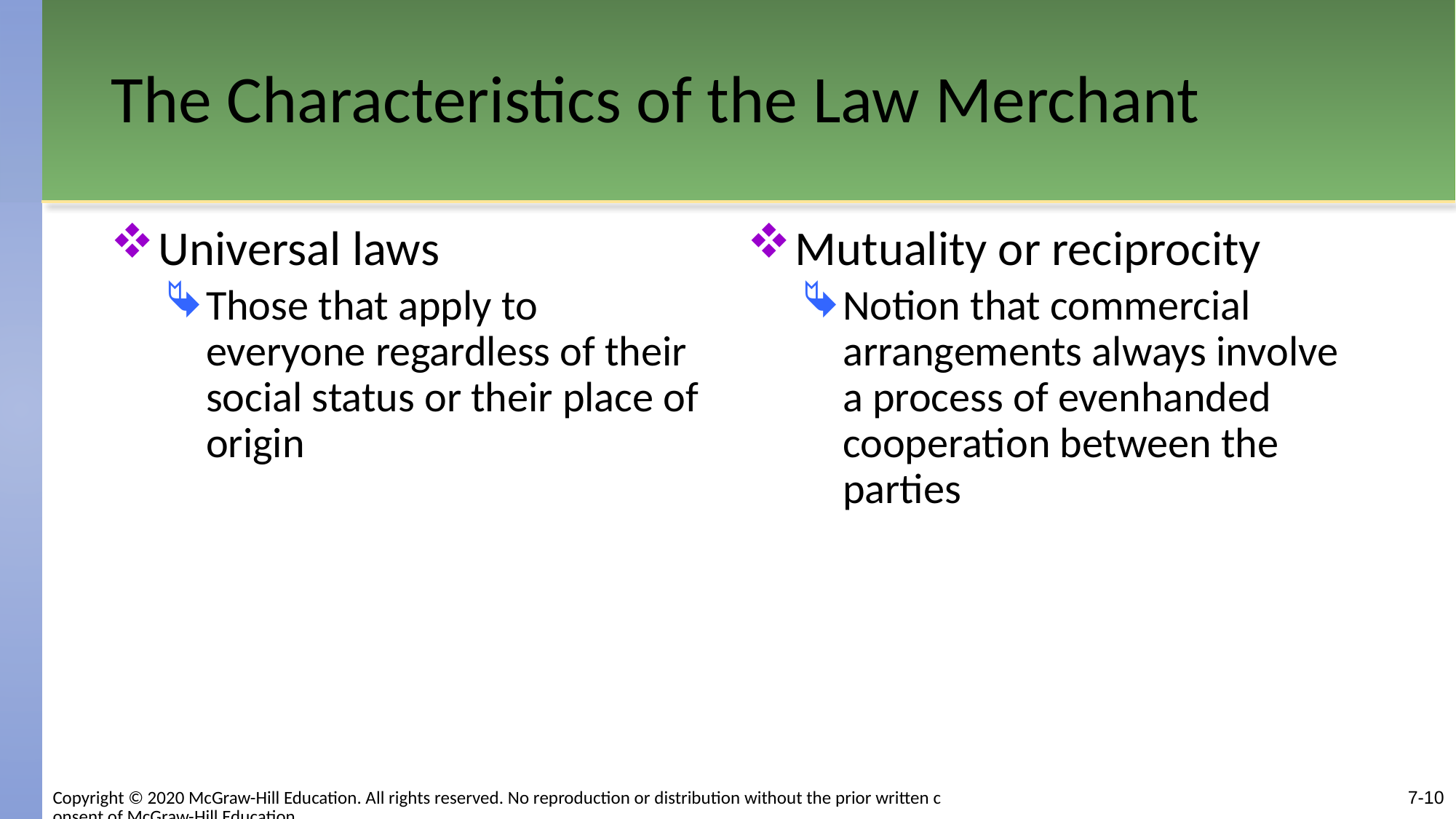

# The Characteristics of the Law Merchant
Universal laws
Those that apply to everyone regardless of their social status or their place of origin

Mutuality or reciprocity
Notion that commercial arrangements always involve a process of evenhanded cooperation between the parties

7-10
Copyright © 2020 McGraw-Hill Education. All rights reserved. No reproduction or distribution without the prior written consent of McGraw-Hill Education.